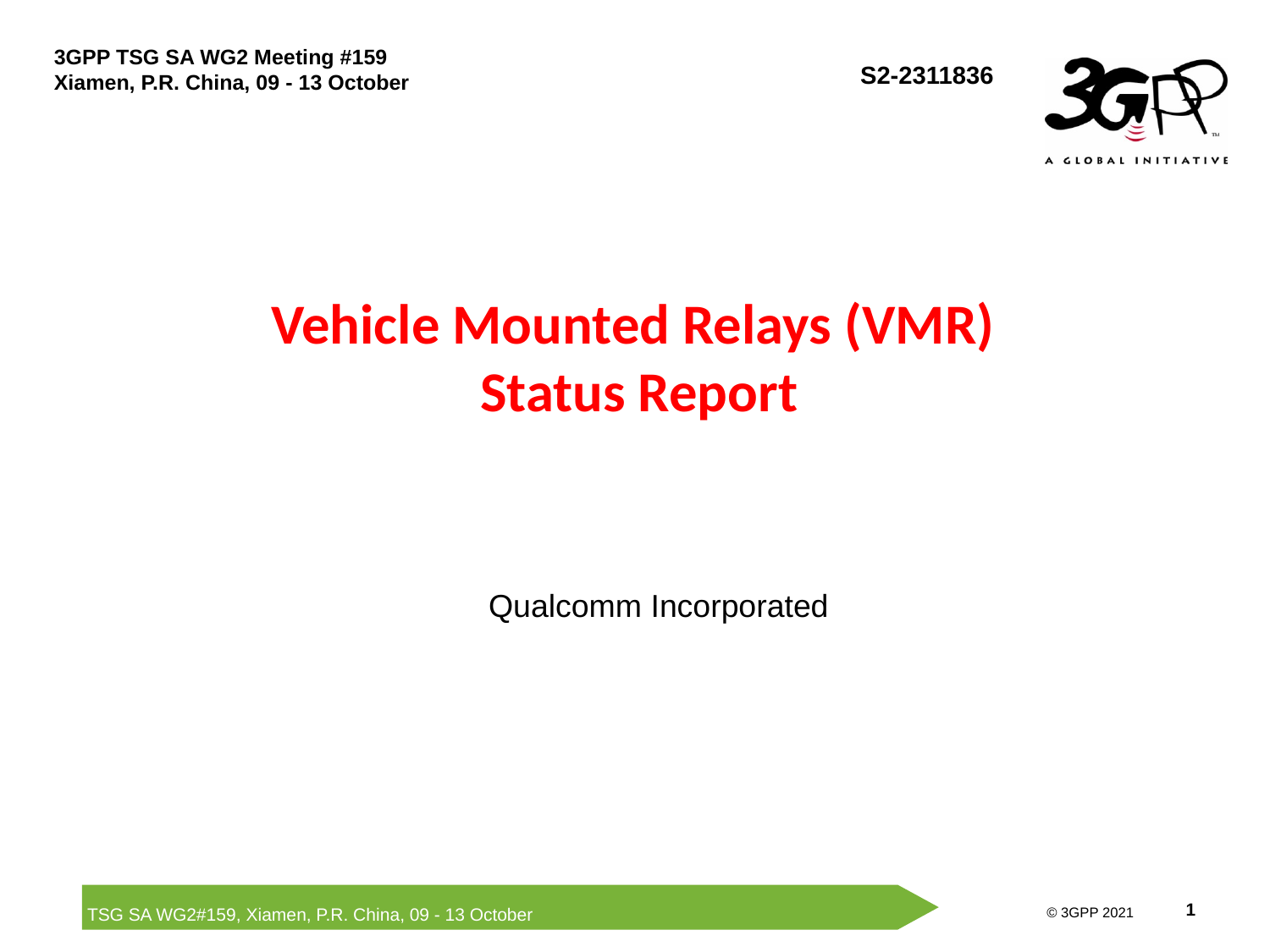

S2-2311836
# Vehicle Mounted Relays (VMR) Status Report
Qualcomm Incorporated